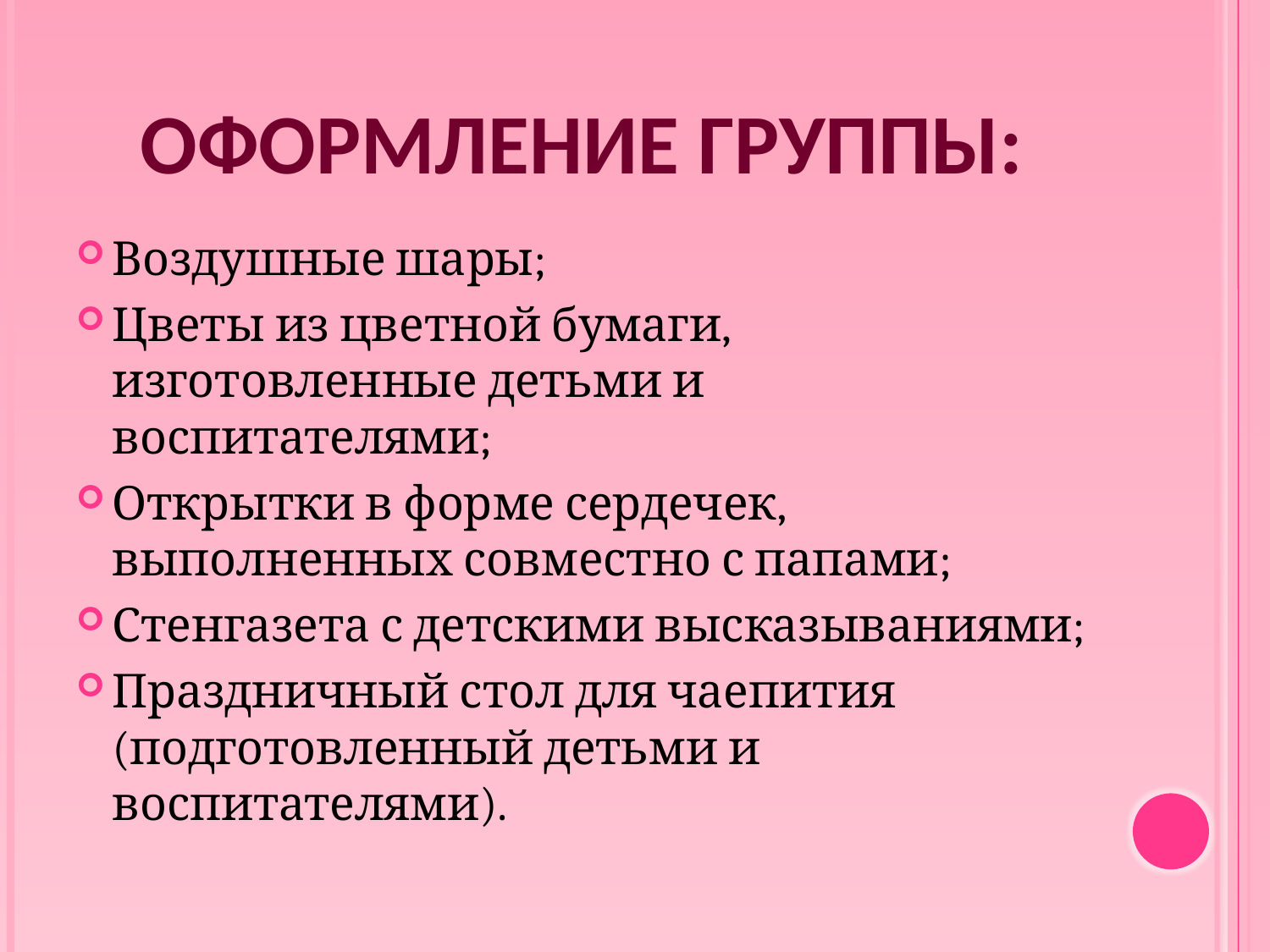

# Оформление группы:
Воздушные шары;
Цветы из цветной бумаги, изготовленные детьми и воспитателями;
Открытки в форме сердечек, выполненных совместно с папами;
Стенгазета с детскими высказываниями;
Праздничный стол для чаепития (подготовленный детьми и воспитателями).